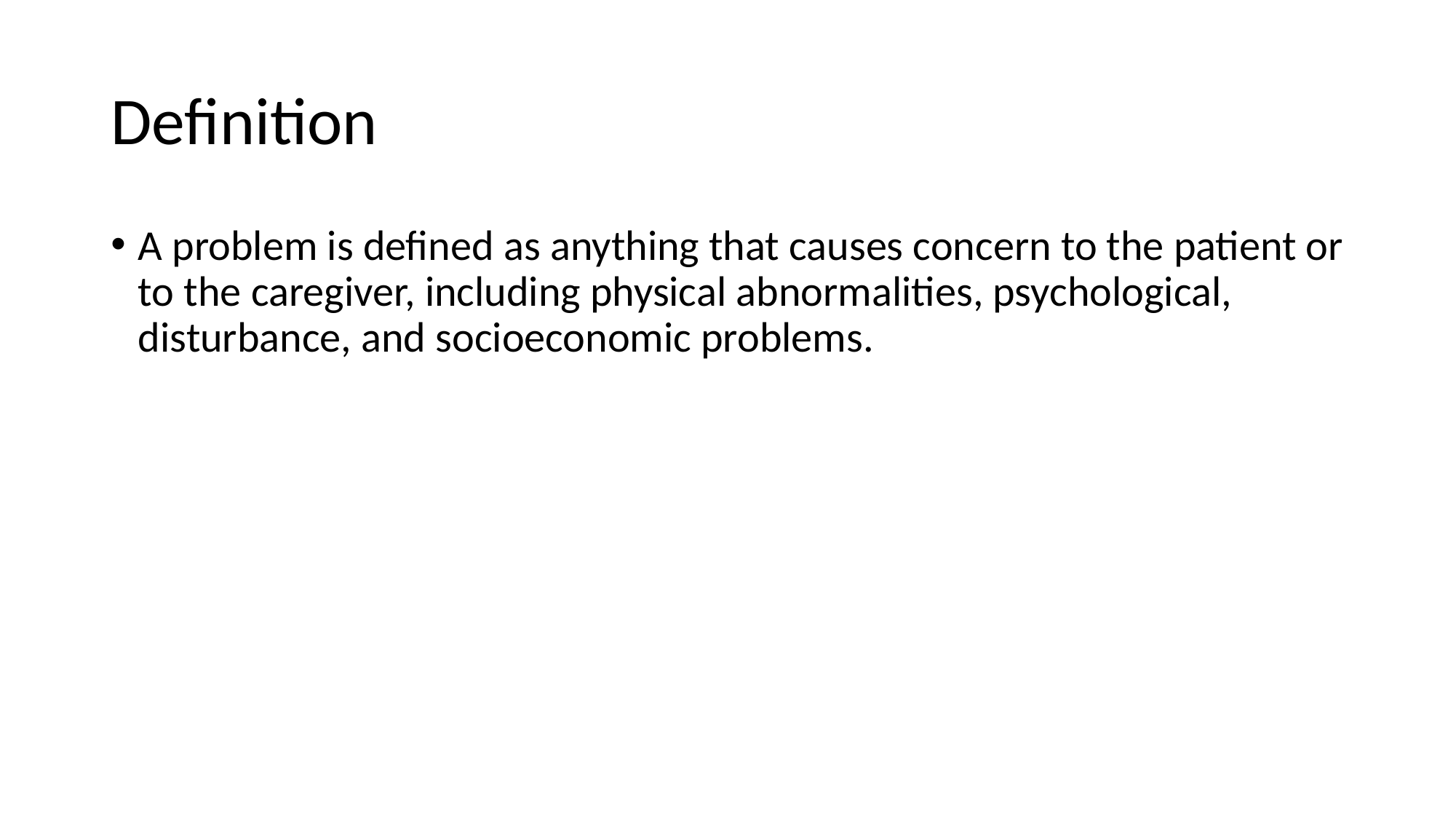

# Definition
A problem is defined as anything that causes concern to the patient or to the caregiver, including physical abnormalities, psychological, disturbance, and socioeconomic problems.